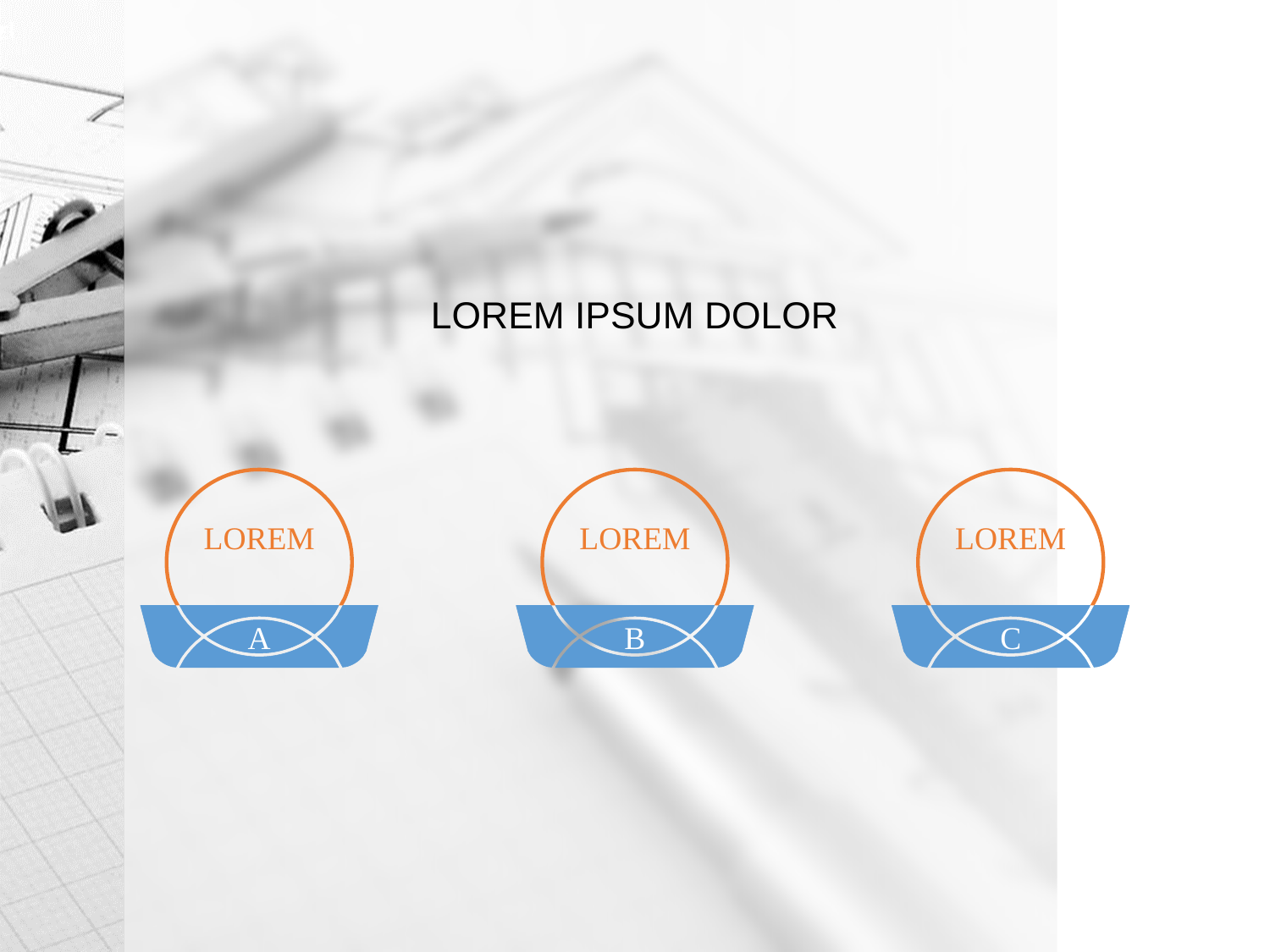

LOREM IPSUM DOLOR
LOREM
A
LOREM
B
LOREM
C